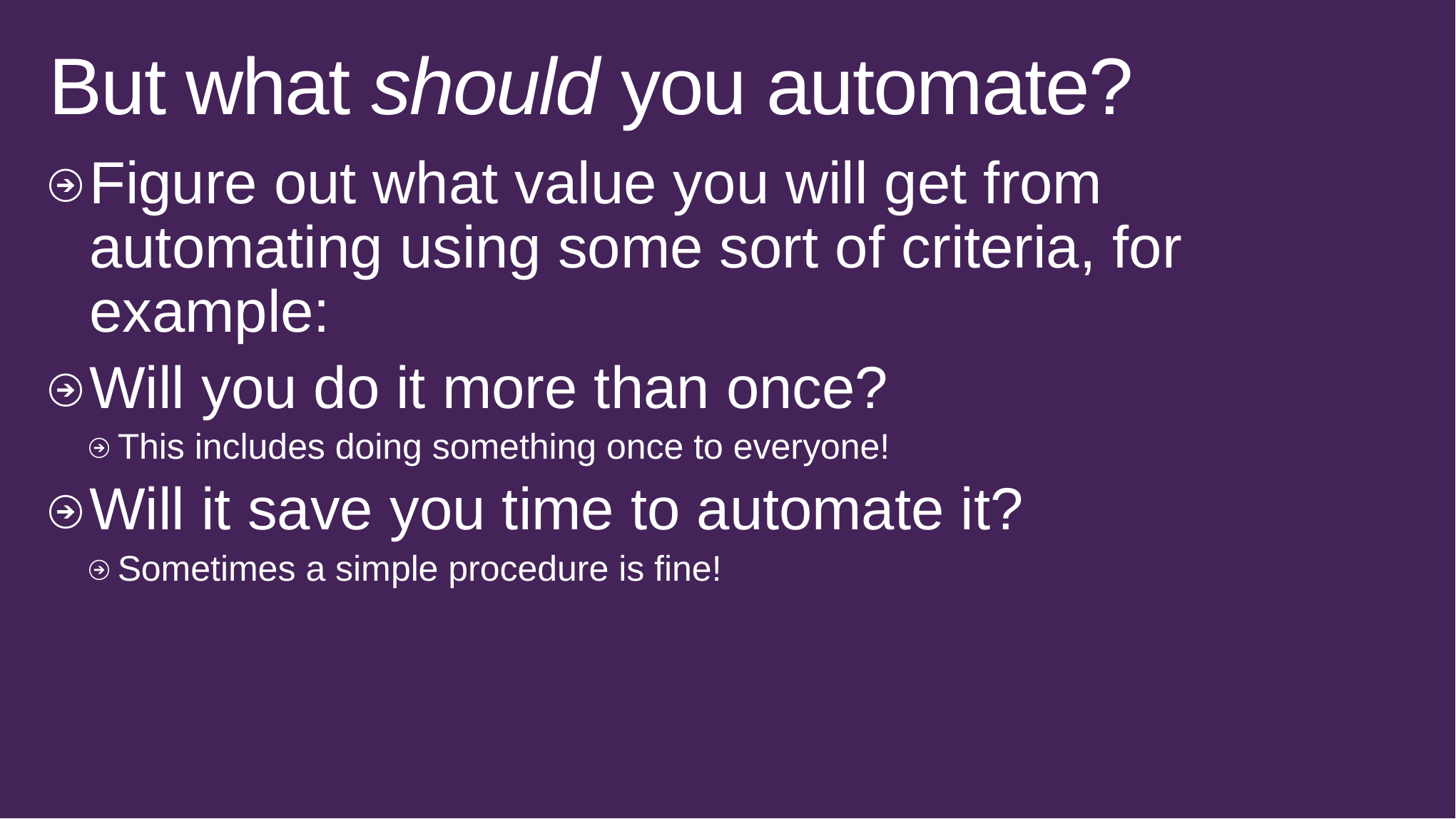

# But what should you automate?
Figure out what value you will get from automating using some sort of criteria, for example:
Will you do it more than once?
This includes doing something once to everyone!
Will it save you time to automate it?
Sometimes a simple procedure is fine!